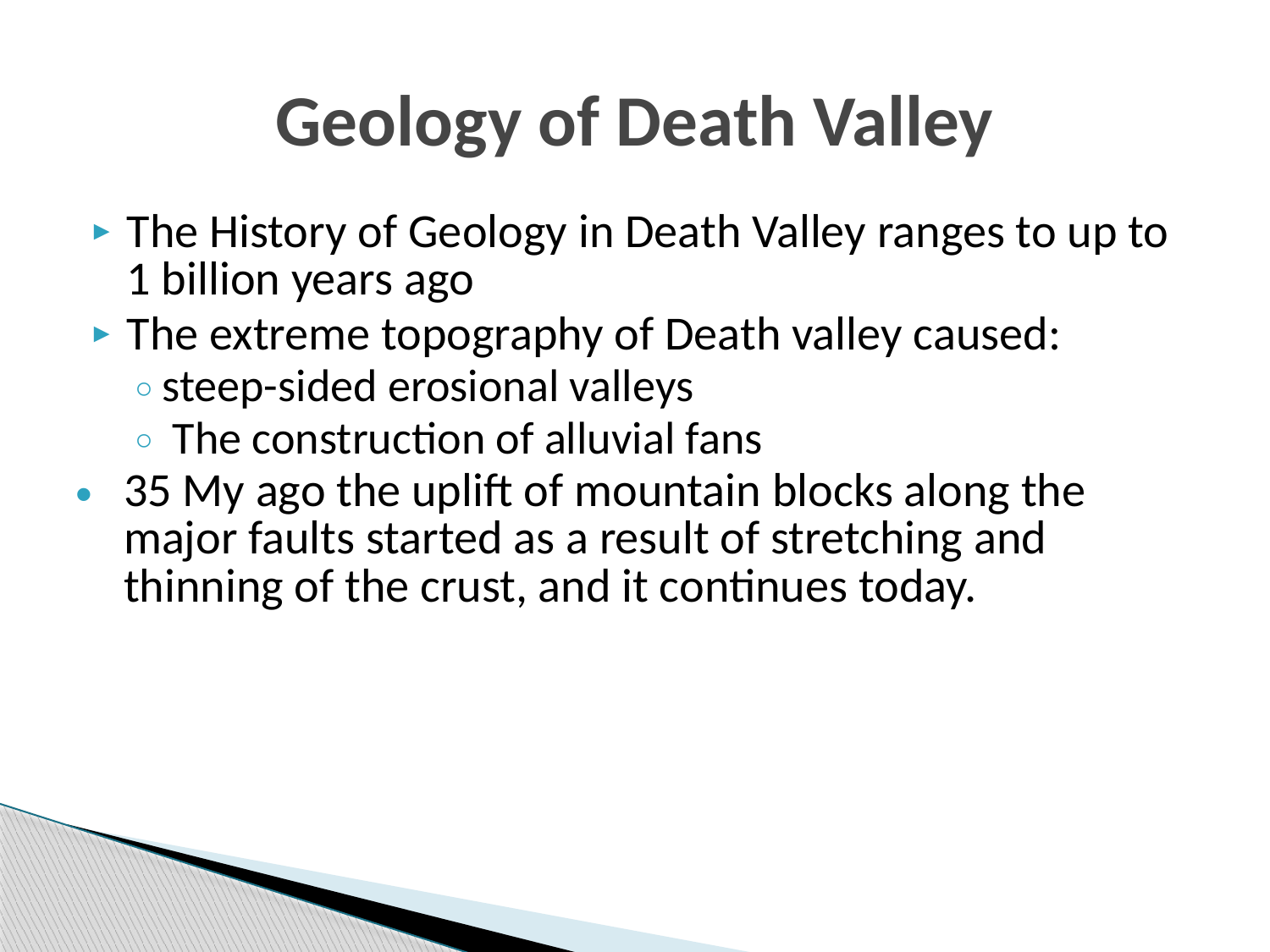

# Geology of Death Valley
The History of Geology in Death Valley ranges to up to 1 billion years ago
The extreme topography of Death valley caused:
steep-sided erosional valleys
 The construction of alluvial fans
35 My ago the uplift of mountain blocks along the major faults started as a result of stretching and thinning of the crust, and it continues today.